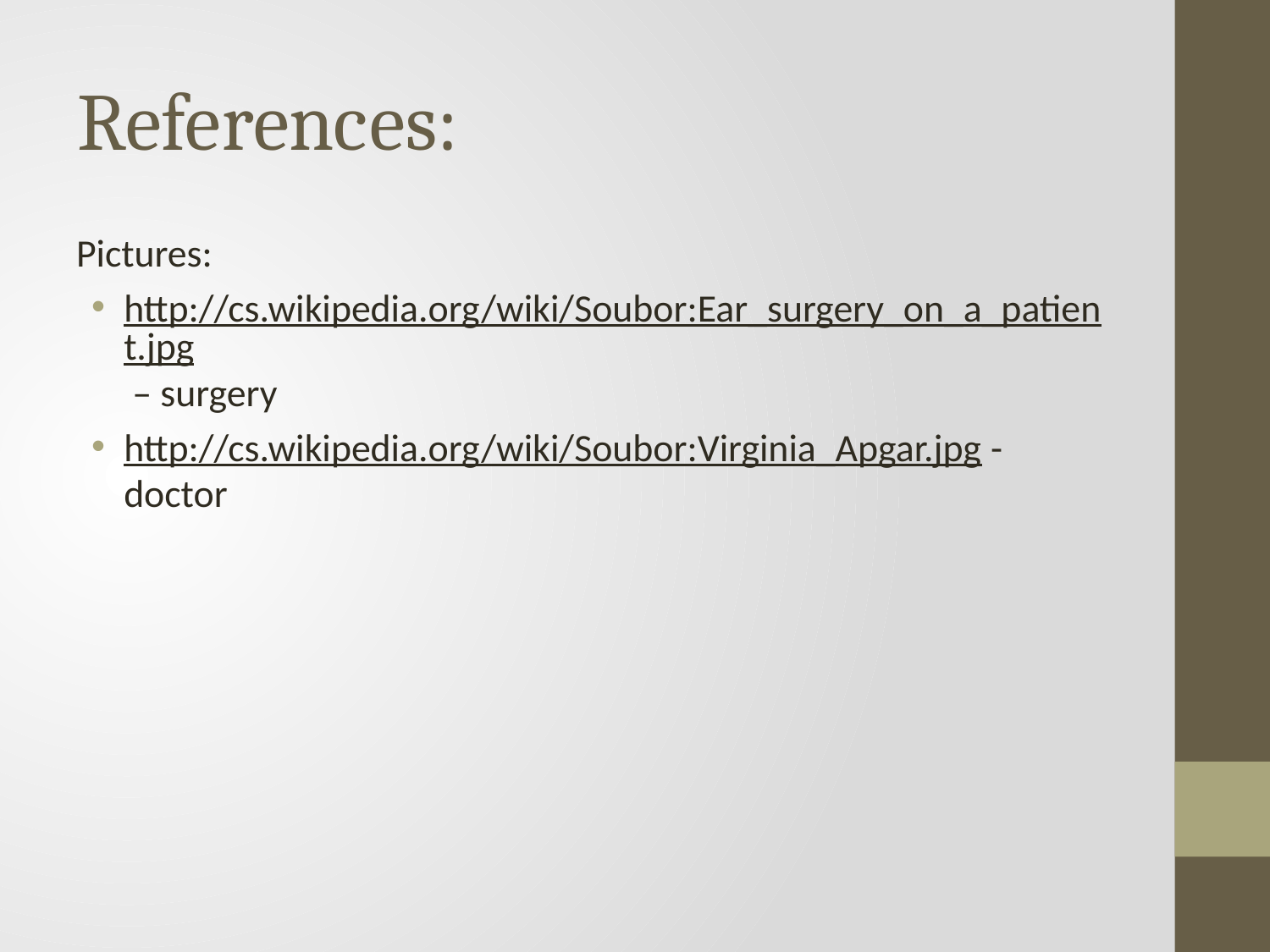

# References:
Pictures:
http://cs.wikipedia.org/wiki/Soubor:Ear_surgery_on_a_patient.jpg – surgery
http://cs.wikipedia.org/wiki/Soubor:Virginia_Apgar.jpg - doctor